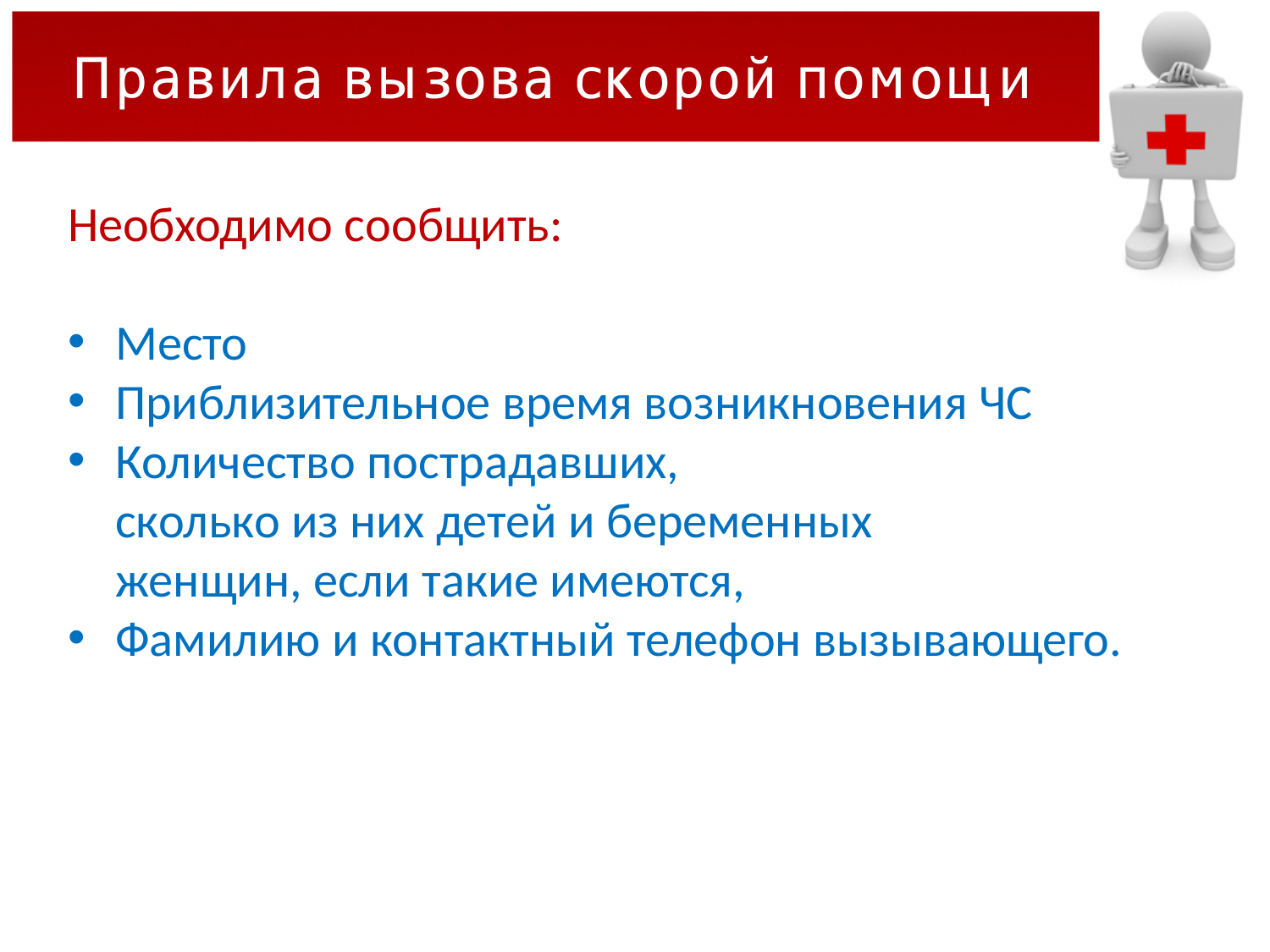

# Правила вызова скорой помощи
Необходимо сообщить:

Место
Приблизительное время возникновения ЧС
Количество пострадавших, сколько из них детей и беременных женщин, если такие имеются,
Фамилию и контактный телефон вызывающего.